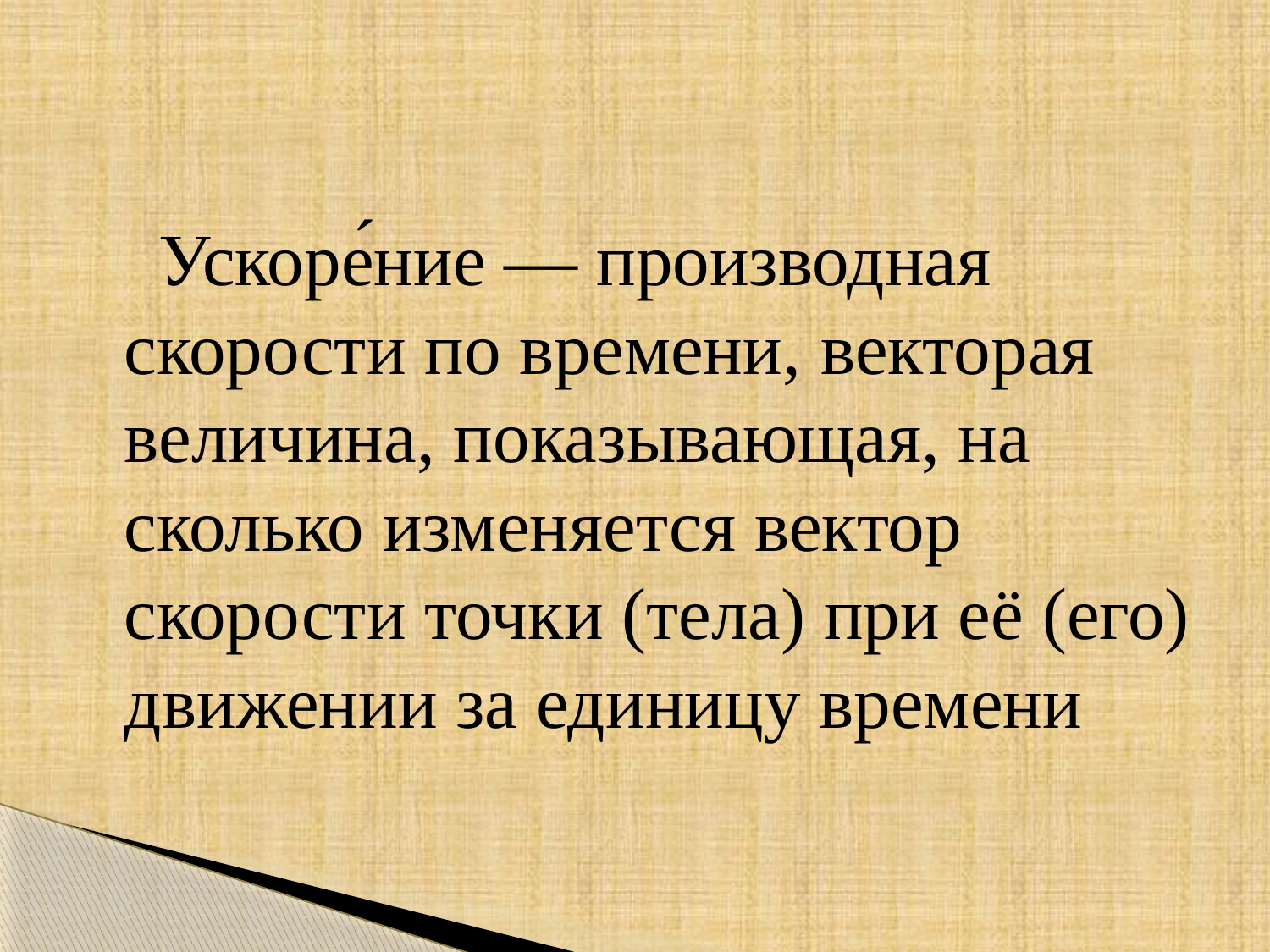

#
      Ускоре́ние — производная скорости по времени, векторая величина, показывающая, на сколько изменяется вектор скорости точки (тела) при её (его) движении за единицу времени